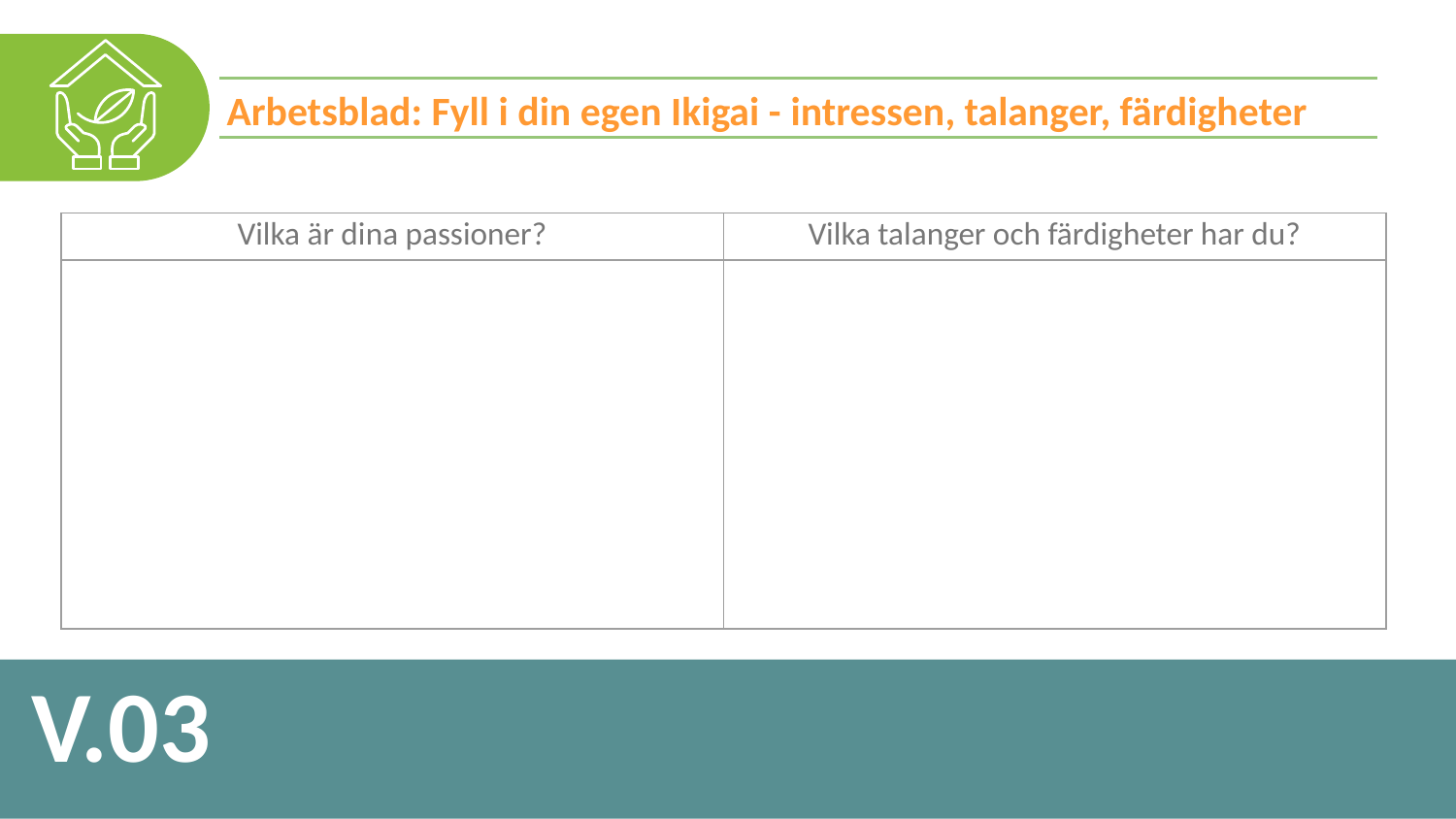

Arbetsblad: Fyll i din egen Ikigai - intressen, talanger, färdigheter

| Vilka är dina passioner? | Vilka talanger och färdigheter har du? |
| --- | --- |
|  |  |

V.03